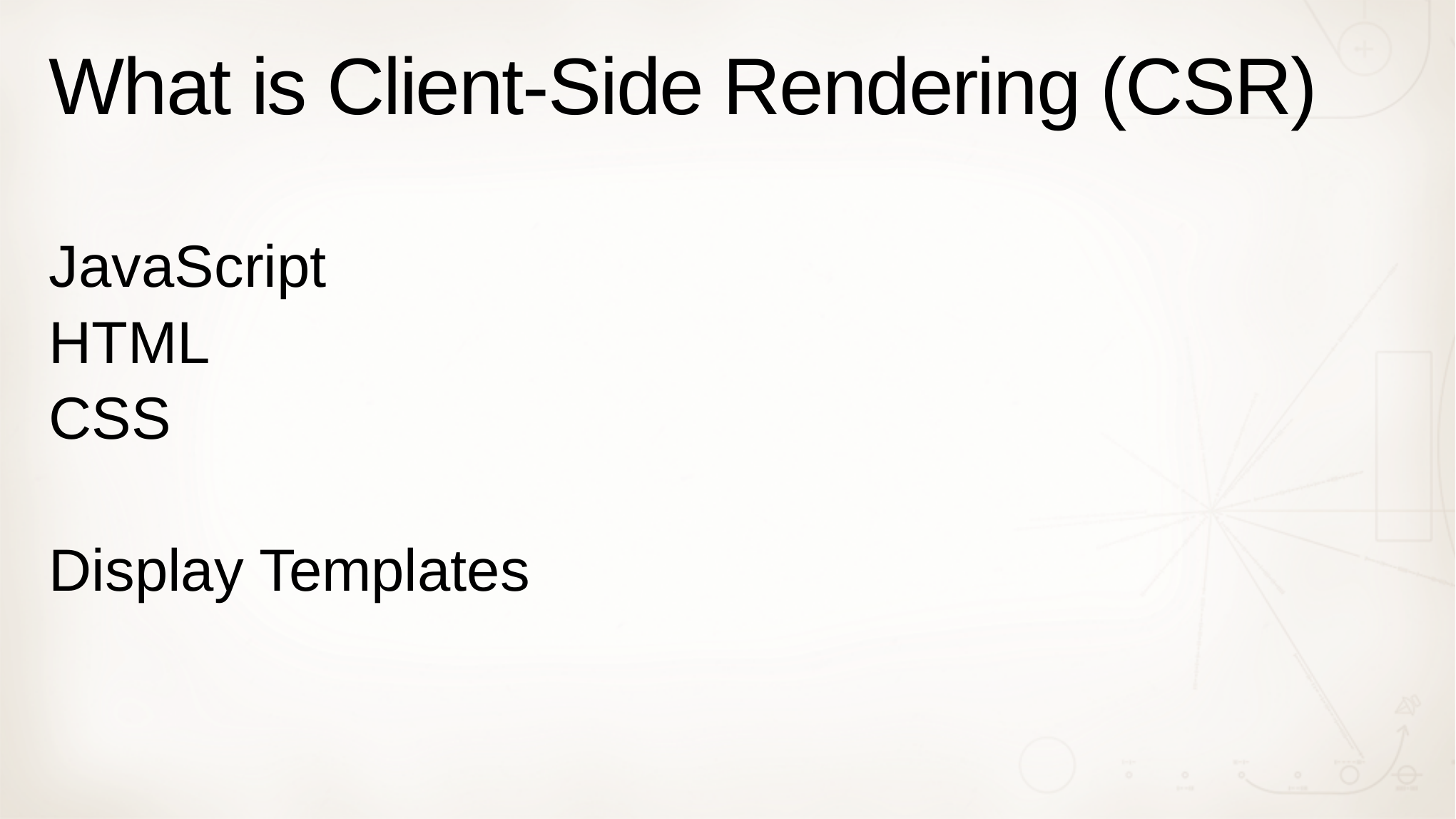

# What is Client-Side Rendering (CSR)

JavaScript
HTML
CSS

Display Templates